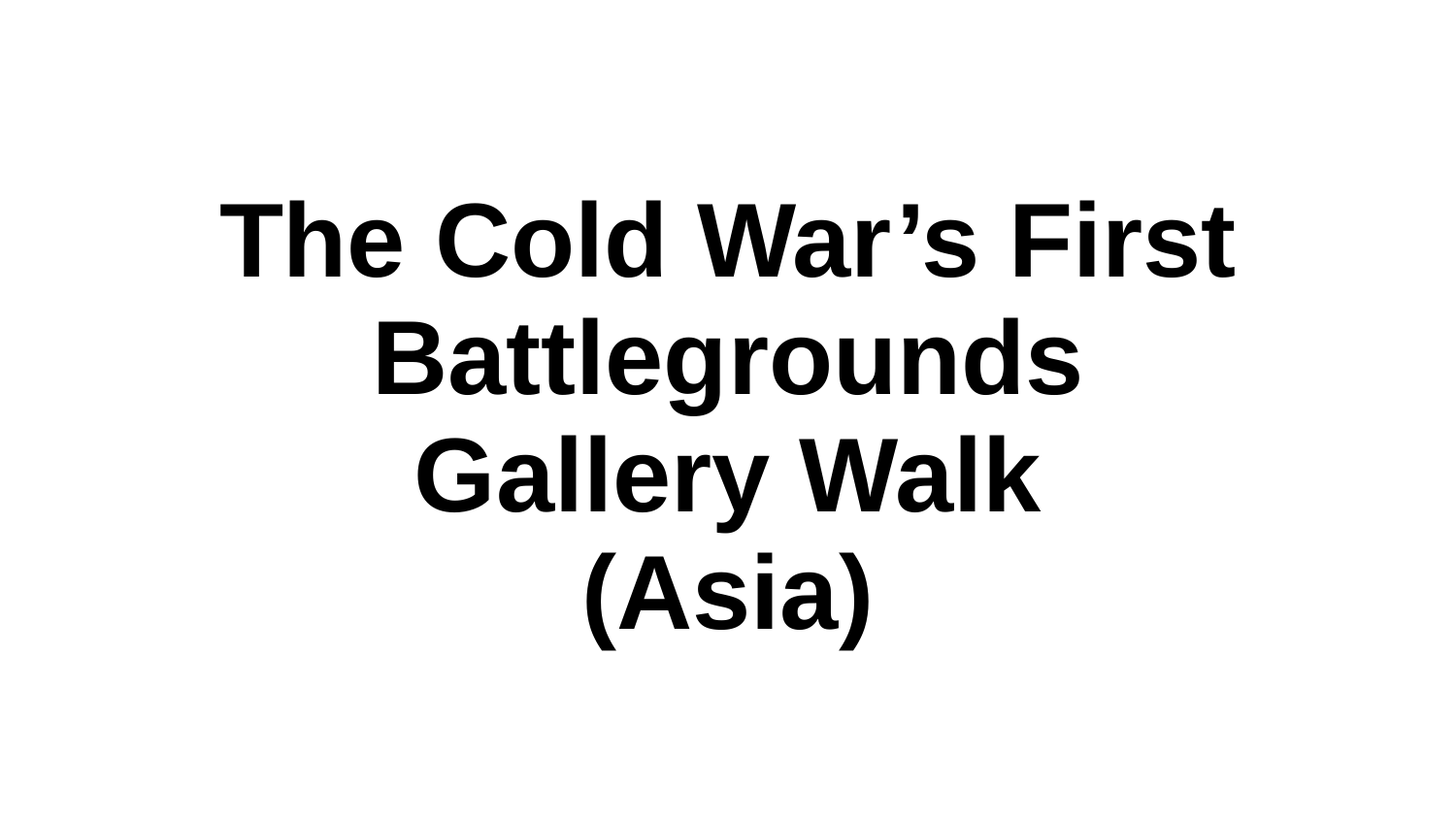

# The Cold War’s First Battlegrounds
Gallery Walk
(Asia)